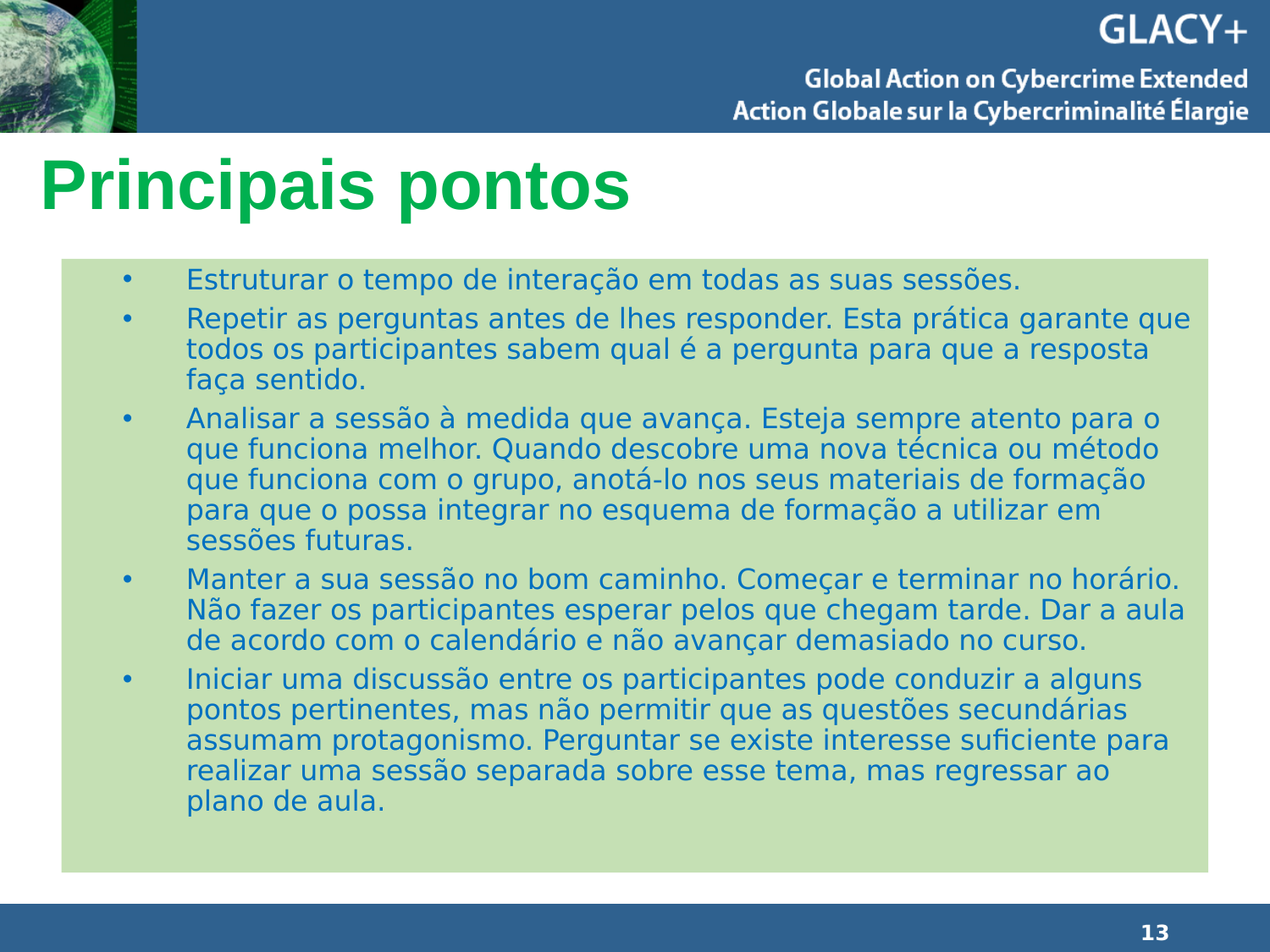

# Principais pontos
Estruturar o tempo de interação em todas as suas sessões.
Repetir as perguntas antes de lhes responder. Esta prática garante que todos os participantes sabem qual é a pergunta para que a resposta faça sentido.
Analisar a sessão à medida que avança. Esteja sempre atento para o que funciona melhor. Quando descobre uma nova técnica ou método que funciona com o grupo, anotá-lo nos seus materiais de formação para que o possa integrar no esquema de formação a utilizar em sessões futuras.
Manter a sua sessão no bom caminho. Começar e terminar no horário. Não fazer os participantes esperar pelos que chegam tarde. Dar a aula de acordo com o calendário e não avançar demasiado no curso.
Iniciar uma discussão entre os participantes pode conduzir a alguns pontos pertinentes, mas não permitir que as questões secundárias assumam protagonismo. Perguntar se existe interesse suficiente para realizar uma sessão separada sobre esse tema, mas regressar ao plano de aula.

13